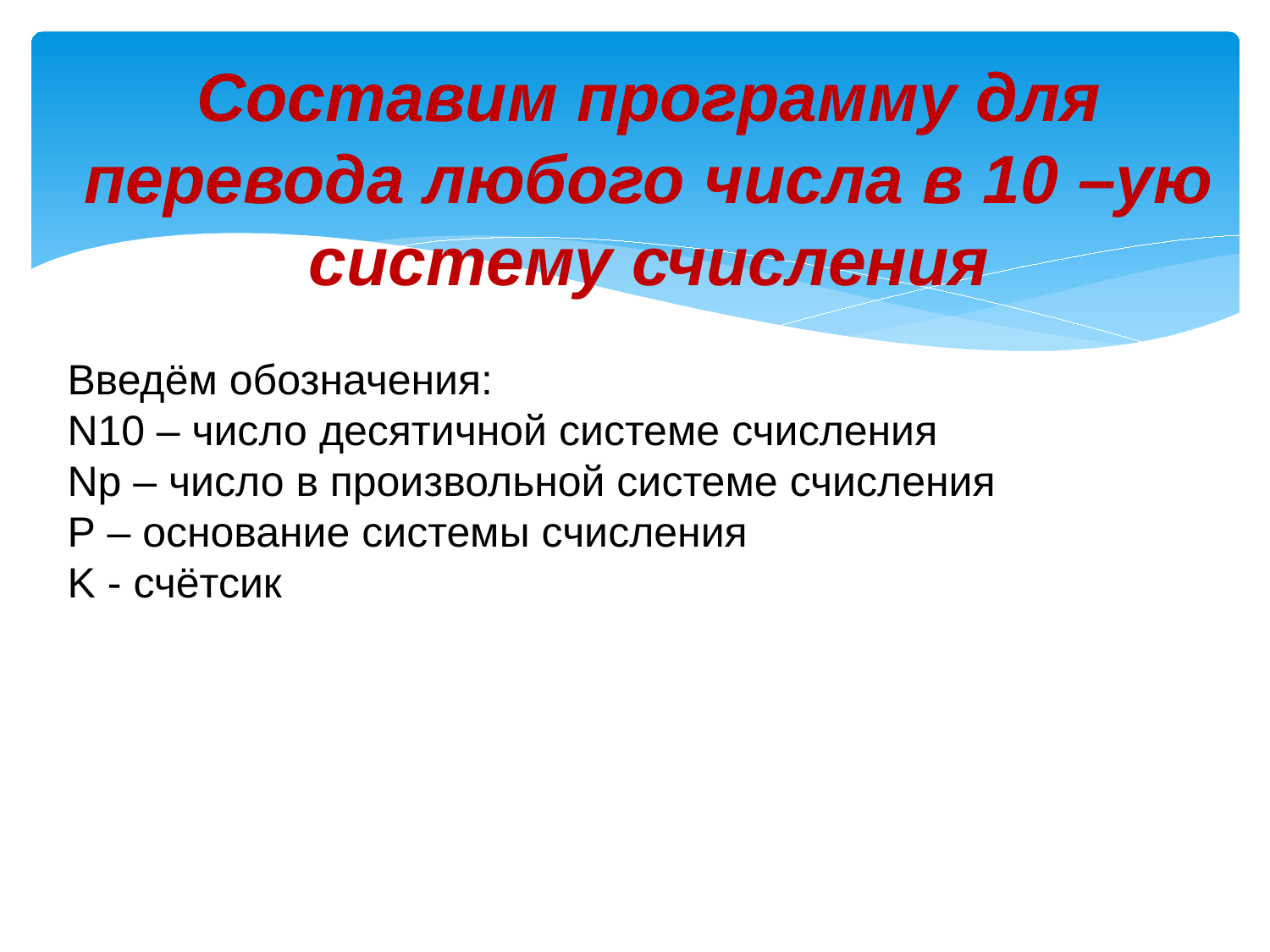

# Составим программу для перевода любого числа в 10 –ую систему счисления
Введём обозначения:
N10 – число десятичной системе счисления
Np – число в произвольной системе счисления
Р – основание системы счисления
K - счётсик